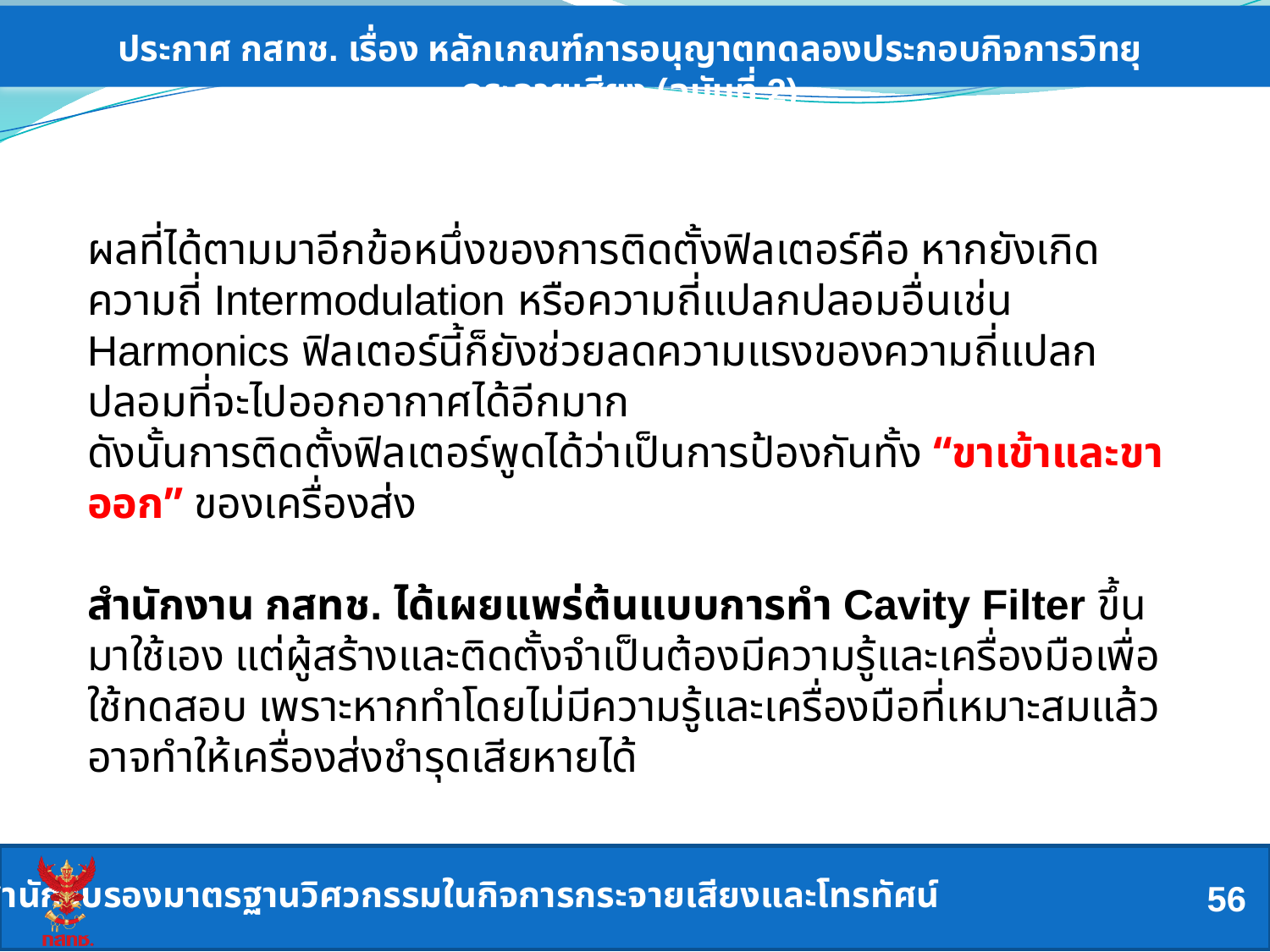

ประกาศ กสทช. เรื่อง หลักเกณฑ์การอนุญาตทดลองประกอบกิจการวิทยุกระจายเสียง (ฉบับที่ 2)
ผลที่ได้ตามมาอีกข้อหนึ่งของการติดตั้งฟิลเตอร์คือ หากยังเกิดความถี่ Intermodulation หรือความถี่แปลกปลอมอื่นเช่น Harmonics ฟิลเตอร์นี้ก็ยังช่วยลดความแรงของความถี่แปลกปลอมที่จะไปออกอากาศได้อีกมาก
ดังนั้นการติดตั้งฟิลเตอร์พูดได้ว่าเป็นการป้องกันทั้ง “ขาเข้าและขาออก” ของเครื่องส่ง

สำนักงาน กสทช. ได้เผยแพร่ต้นแบบการทำ Cavity Filter ขึ้นมาใช้เอง แต่ผู้สร้างและติดตั้งจำเป็นต้องมีความรู้และเครื่องมือเพื่อใช้ทดสอบ เพราะหากทำโดยไม่มีความรู้และเครื่องมือที่เหมาะสมแล้วอาจทำให้เครื่องส่งชำรุดเสียหายได้